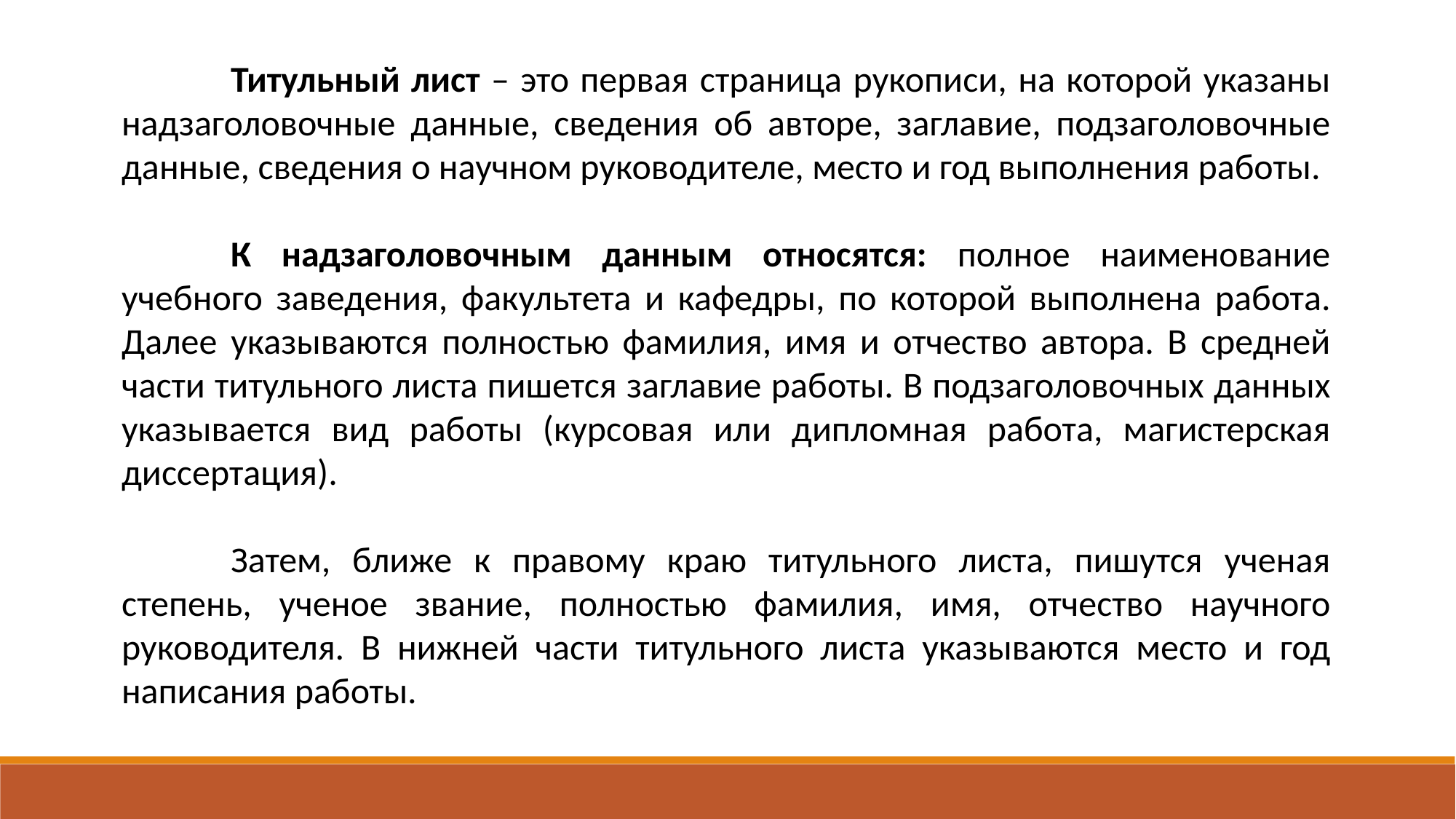

Титульный лист – это первая страница рукописи, на которой указаны надзаголовочные данные, сведения об авторе, заглавие, подзаголовочные данные, сведения о научном руководителе, место и год выполнения работы.

	К надзаголовочным данным относятся: полное наименование учебного заведения, факультета и кафедры, по которой выполнена работа. Далее указываются полностью фамилия, имя и отчество автора. В средней части титульного листа пишется заглавие работы. В подзаголовочных данных указывается вид работы (курсовая или дипломная работа, магистерская диссертация).

	Затем, ближе к правому краю титульного листа, пишутся ученая степень, ученое звание, полностью фамилия, имя, отчество научного руководителя. В нижней части титульного листа указываются место и год написания работы.